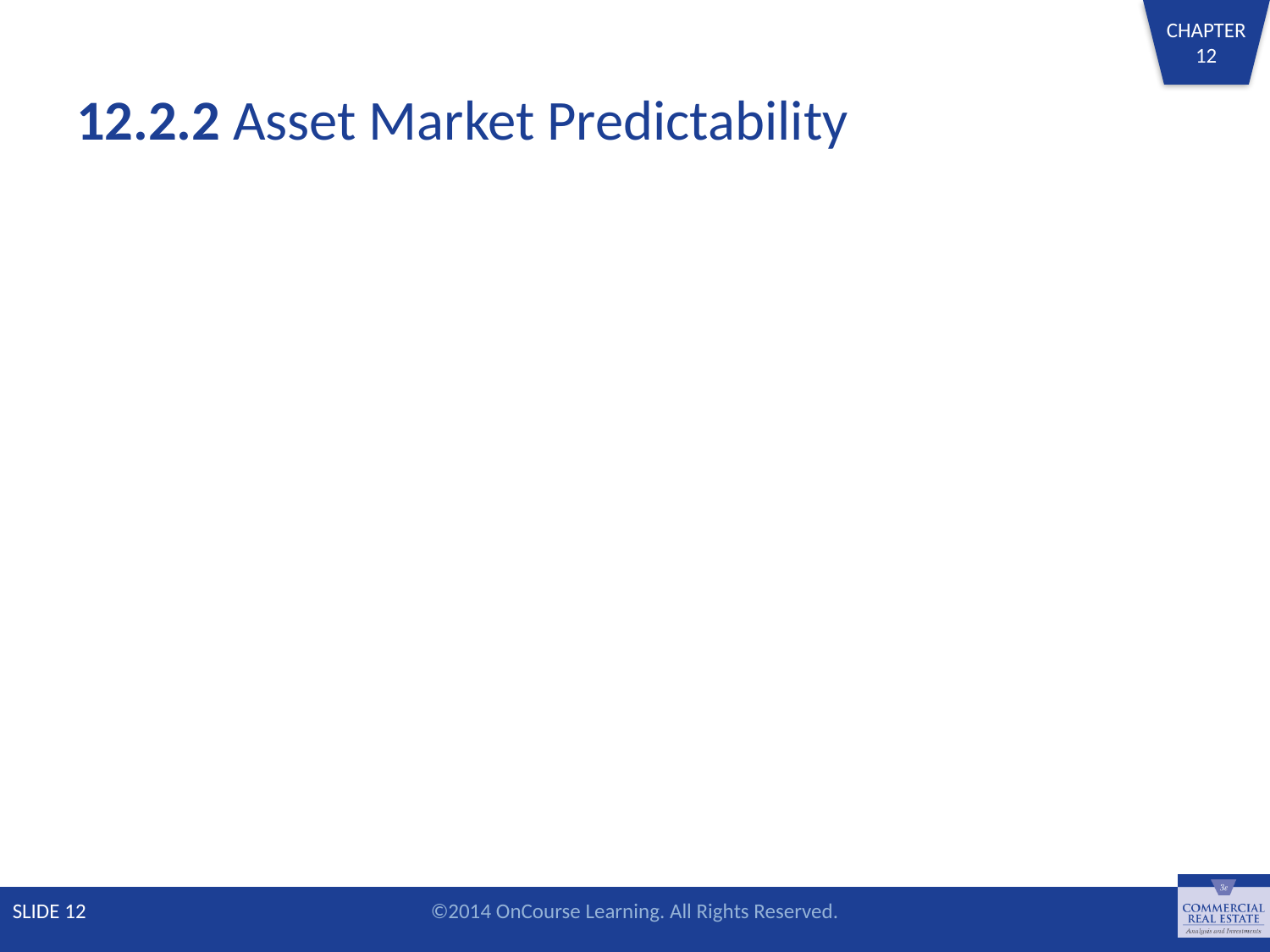

# 12.2.2 Asset Market Predictability

SLIDE 12